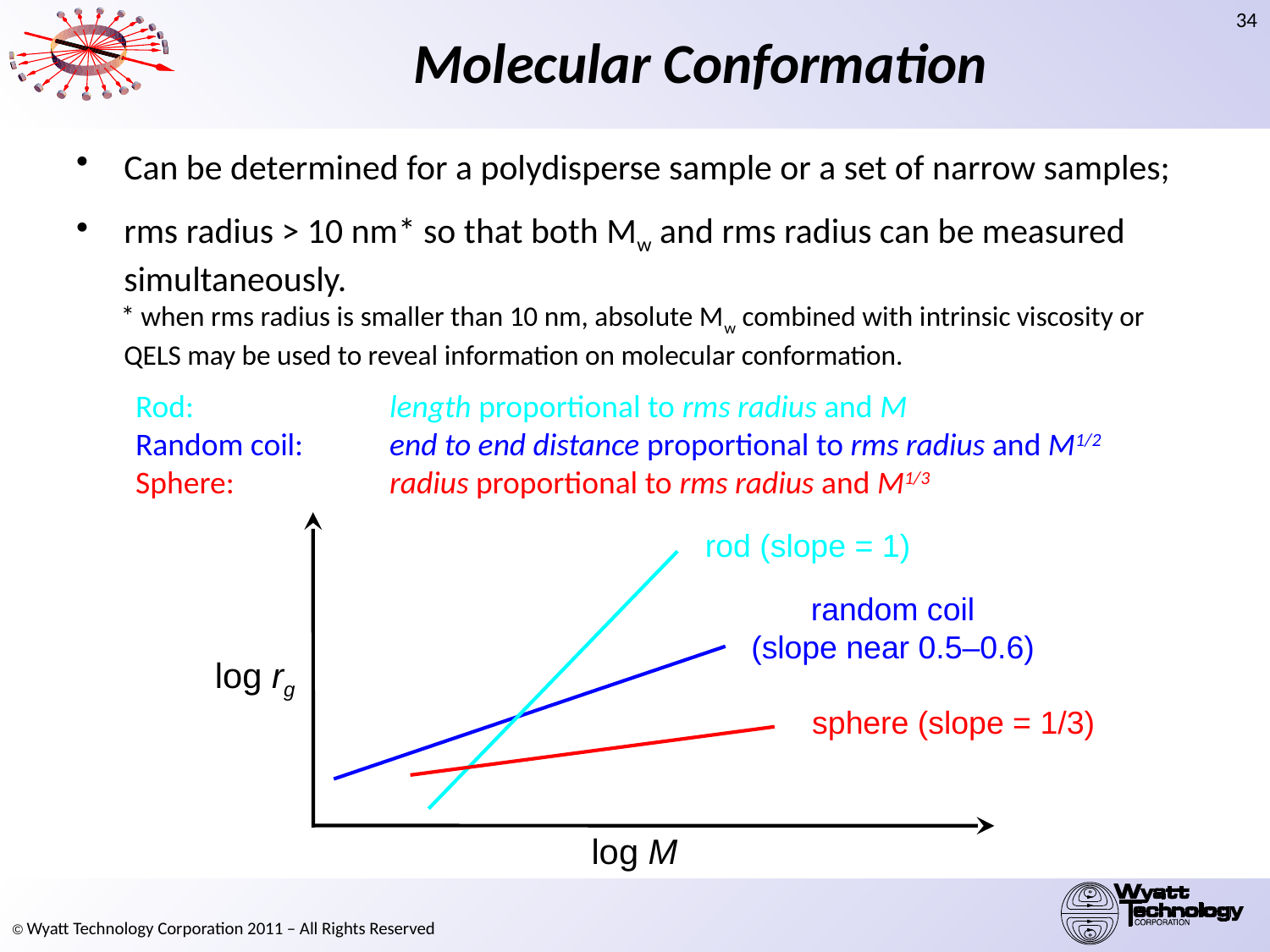

# Molecular Conformation
Can be determined for a polydisperse sample or a set of narrow samples;
rms radius > 10 nm* so that both Mw and rms radius can be measured simultaneously.
       * when rms radius is smaller than 10 nm, absolute Mw combined with intrinsic viscosity or QELS may be used to reveal information on molecular conformation.
Rod: 		length proportional to rms radius and M
Random coil: 	end to end distance proportional to rms radius and M1/2
Sphere: 		radius proportional to rms radius and M1/3
log rg
log M
rod (slope = 1)

random coil
(slope near 0.5–0.6)

sphere (slope = 1/3)